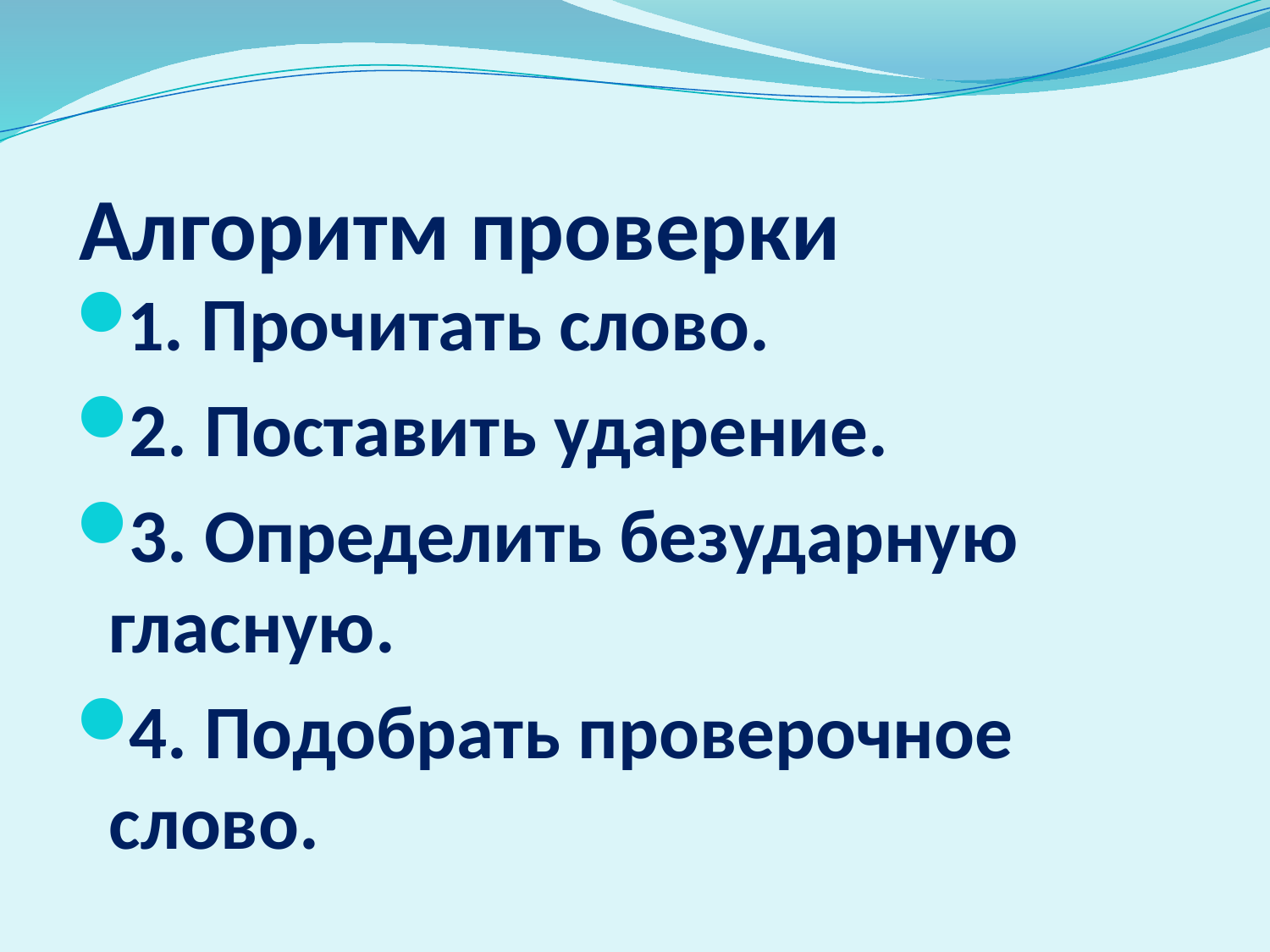

# Алгоритм проверки
1. Прочитать слово.
2. Поставить ударение.
3. Определить безударную гласную.
4. Подобрать проверочное слово.